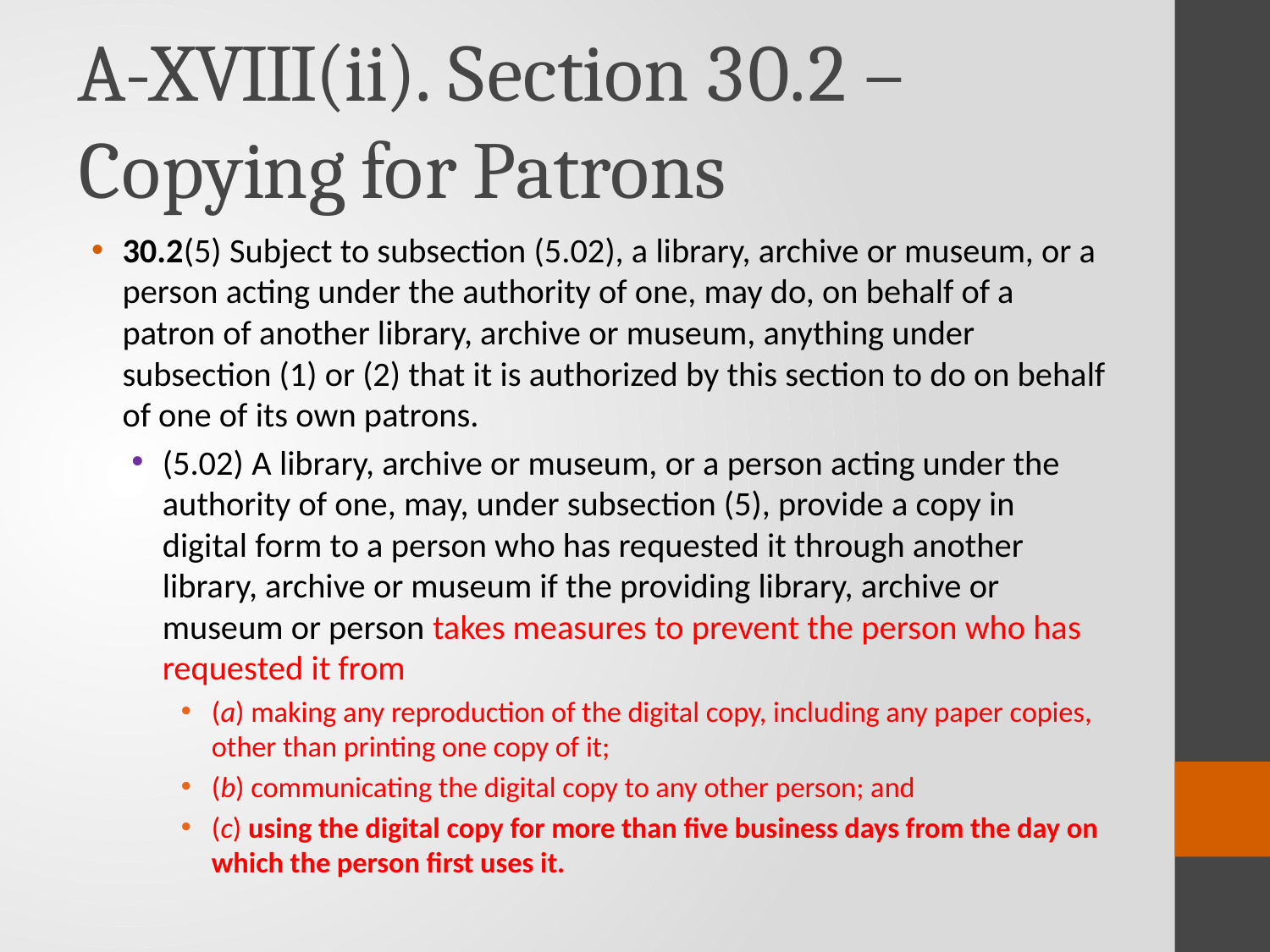

# A-XVIII(ii). Section 30.2 – Copying for Patrons
30.2(5) Subject to subsection (5.02), a library, archive or museum, or a person acting under the authority of one, may do, on behalf of a patron of another library, archive or museum, anything under subsection (1) or (2) that it is authorized by this section to do on behalf of one of its own patrons.
(5.02) A library, archive or museum, or a person acting under the authority of one, may, under subsection (5), provide a copy in digital form to a person who has requested it through another library, archive or museum if the providing library, archive or museum or person takes measures to prevent the person who has requested it from
(a) making any reproduction of the digital copy, including any paper copies, other than printing one copy of it;
(b) communicating the digital copy to any other person; and
(c) using the digital copy for more than five business days from the day on which the person first uses it.